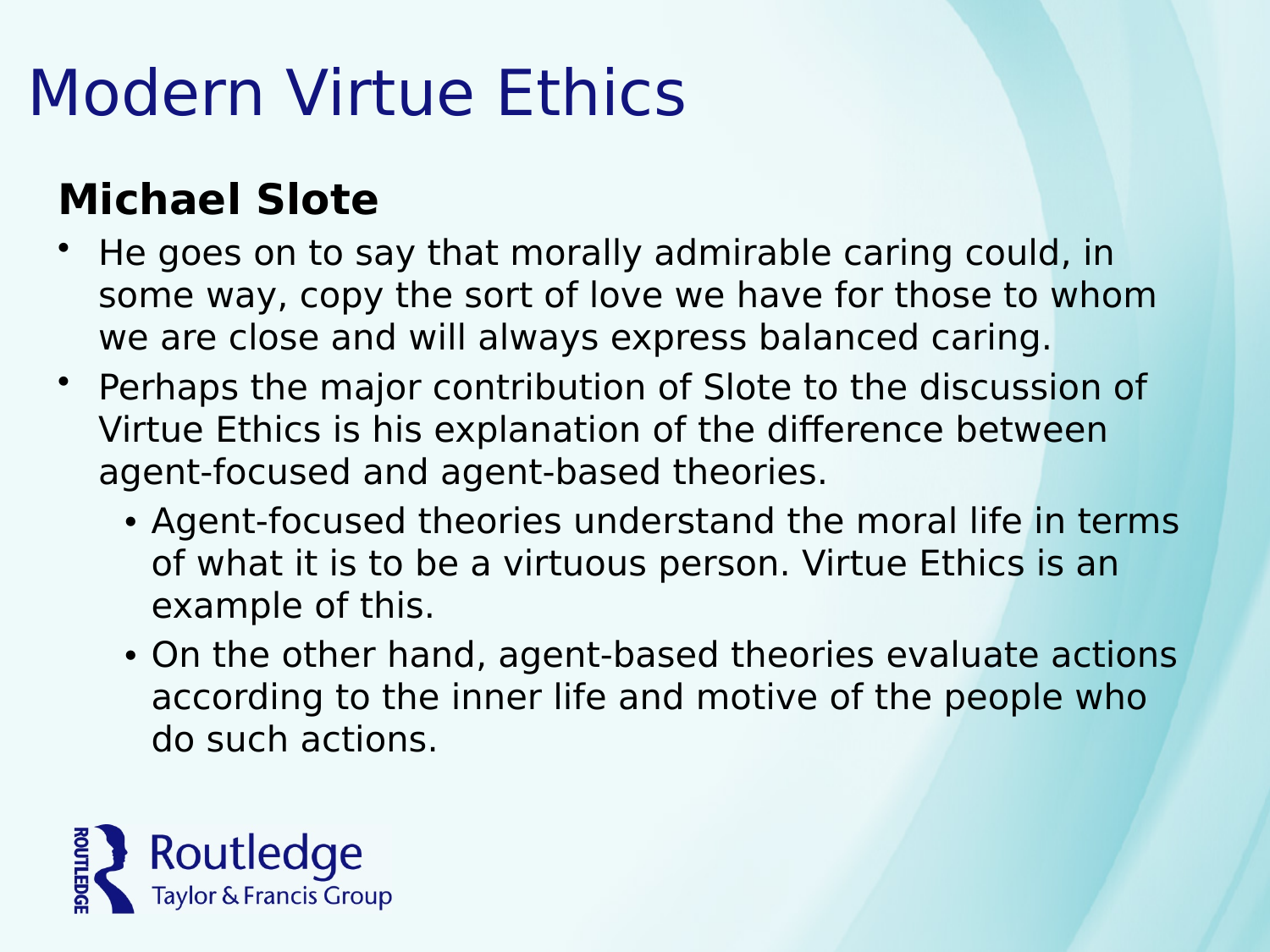

# Modern Virtue Ethics
Michael Slote
He goes on to say that morally admirable caring could, in some way, copy the sort of love we have for those to whom we are close and will always express balanced caring.
Perhaps the major contribution of Slote to the discussion of Virtue Ethics is his explanation of the difference between agent-focused and agent-based theories.
Agent-focused theories understand the moral life in terms of what it is to be a virtuous person. Virtue Ethics is an example of this.
On the other hand, agent-based theories evaluate actions according to the inner life and motive of the people who do such actions.